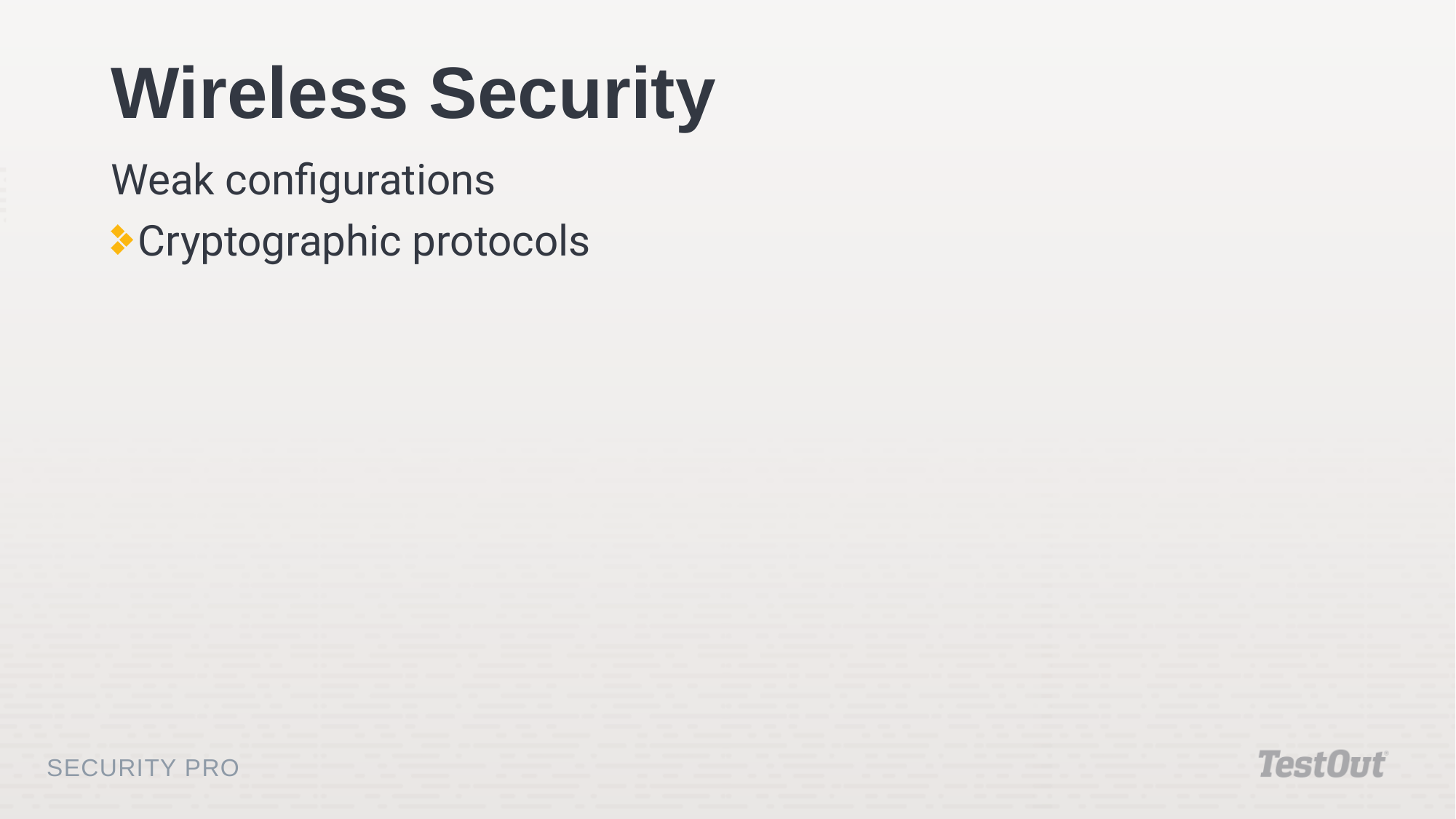

# Wireless Security
Weak configurations
Cryptographic protocols
Security Pro